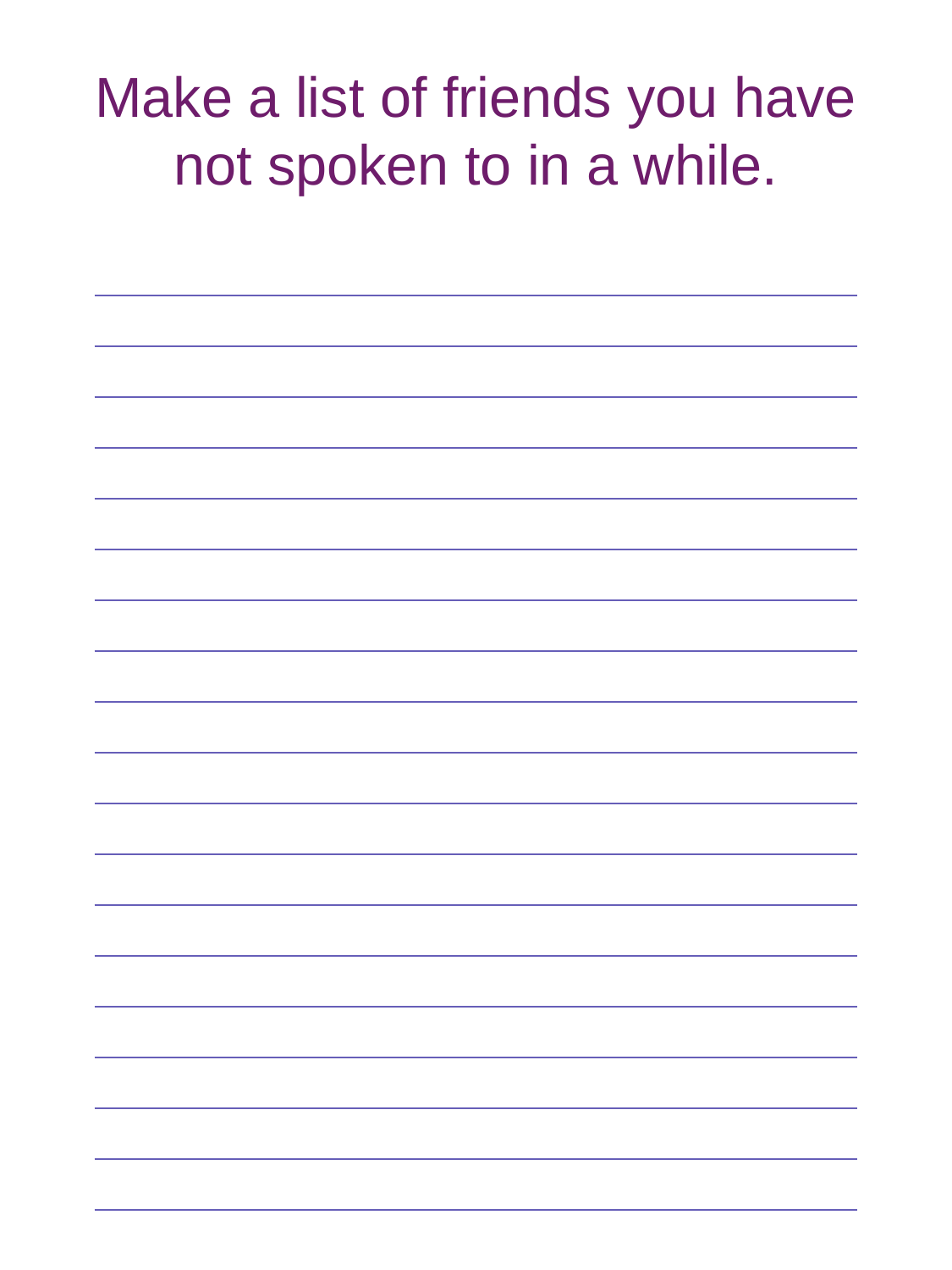

Make a list of friends you have not spoken to in a while.
|  |
| --- |
|  |
|  |
|  |
|  |
|  |
|  |
|  |
|  |
|  |
|  |
|  |
|  |
|  |
|  |
|  |
|  |
|  |